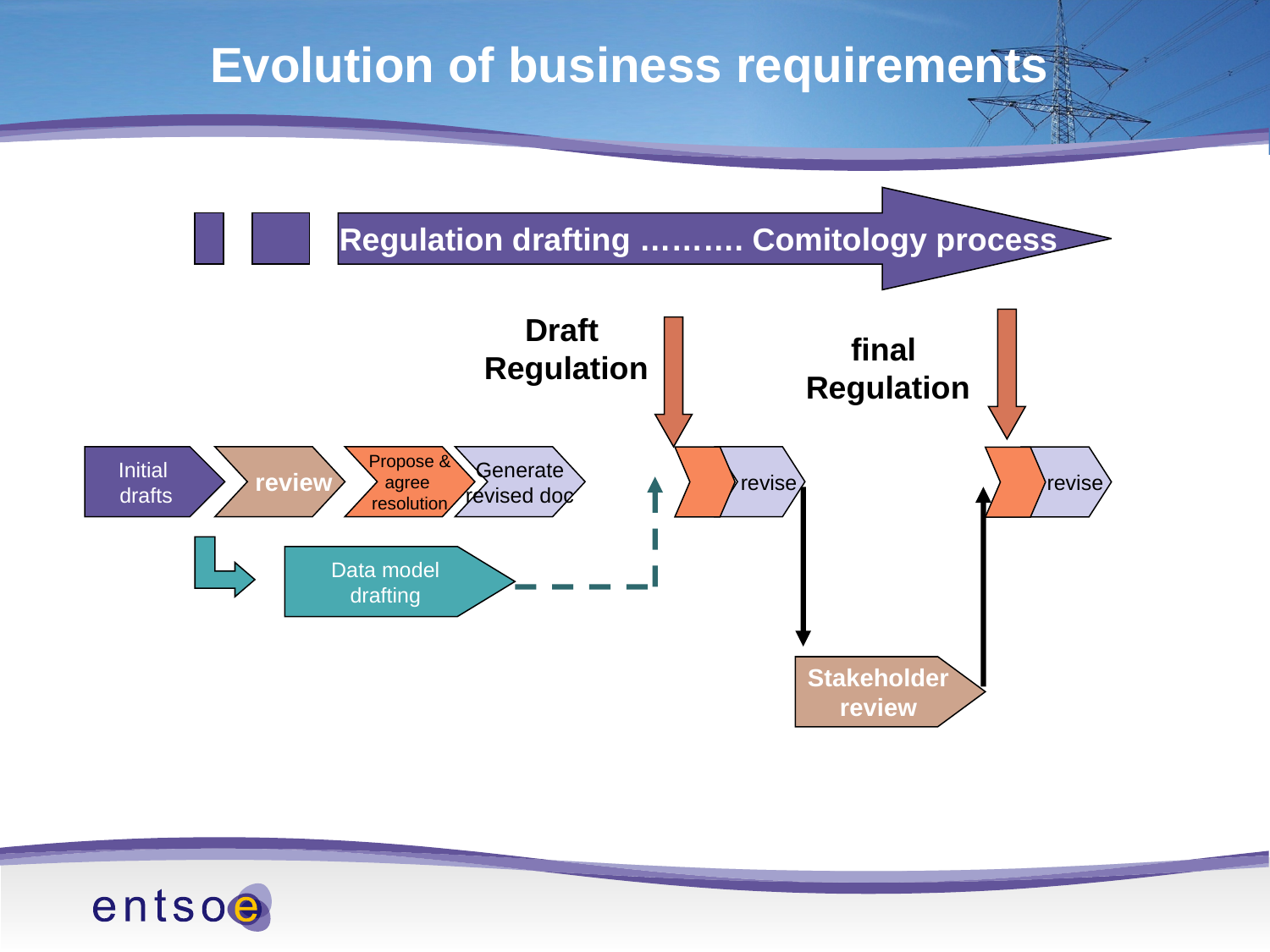

Evolution of business requirements
       Regulation drafting ………. Comitology process
Draft
Regulation

final
Regulation
Initial
drafts
    review
Propose &
agree
resolution
Generate
revised doc
   revise

   revise

Data model
drafting
Stakeholder
review